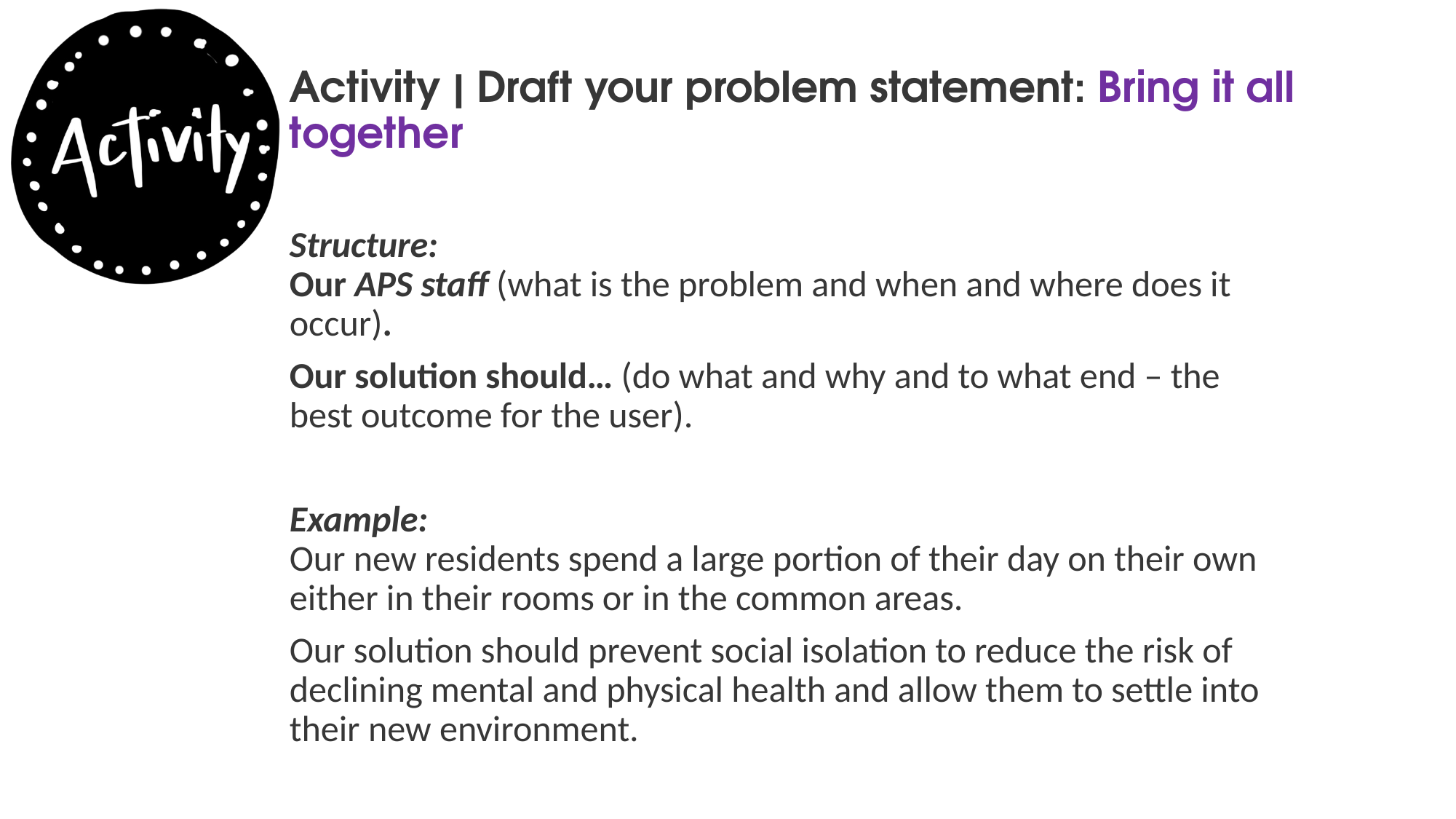

Activity slide
# Activity | Draft your problem statement: Bring it all together
Structure:
Our APS staff (what is the problem and when and where does it occur).
Our solution should… (do what and why and to what end – the best outcome for the user).

Example:
Our new residents spend a large portion of their day on their own either in their rooms or in the common areas.
Our solution should prevent social isolation to reduce the risk of declining mental and physical health and allow them to settle into their new environment.